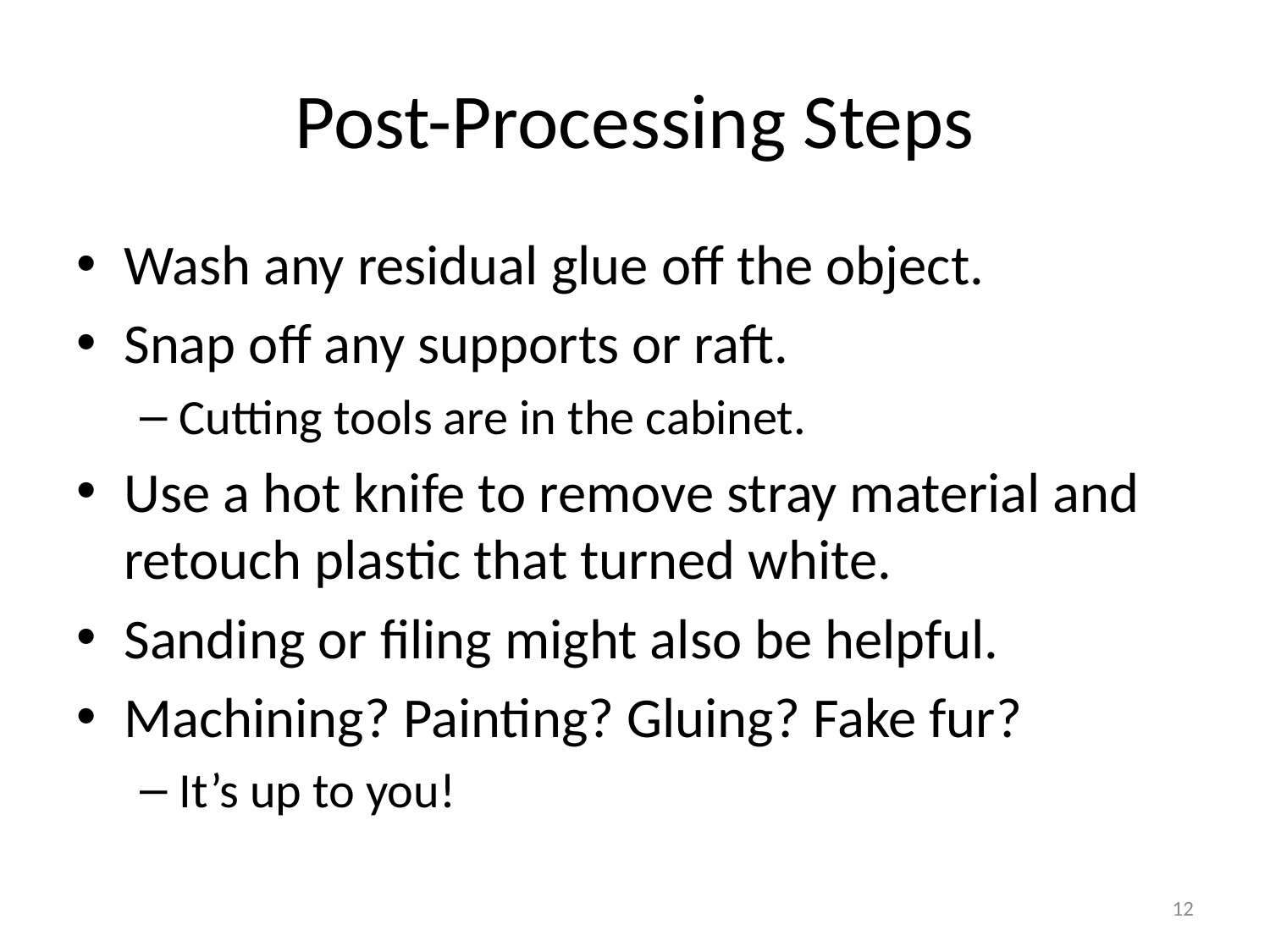

# Post-Processing Steps
Wash any residual glue off the object.
Snap off any supports or raft.
Cutting tools are in the cabinet.
Use a hot knife to remove stray material and retouch plastic that turned white.
Sanding or filing might also be helpful.
Machining? Painting? Gluing? Fake fur?
It’s up to you!
12